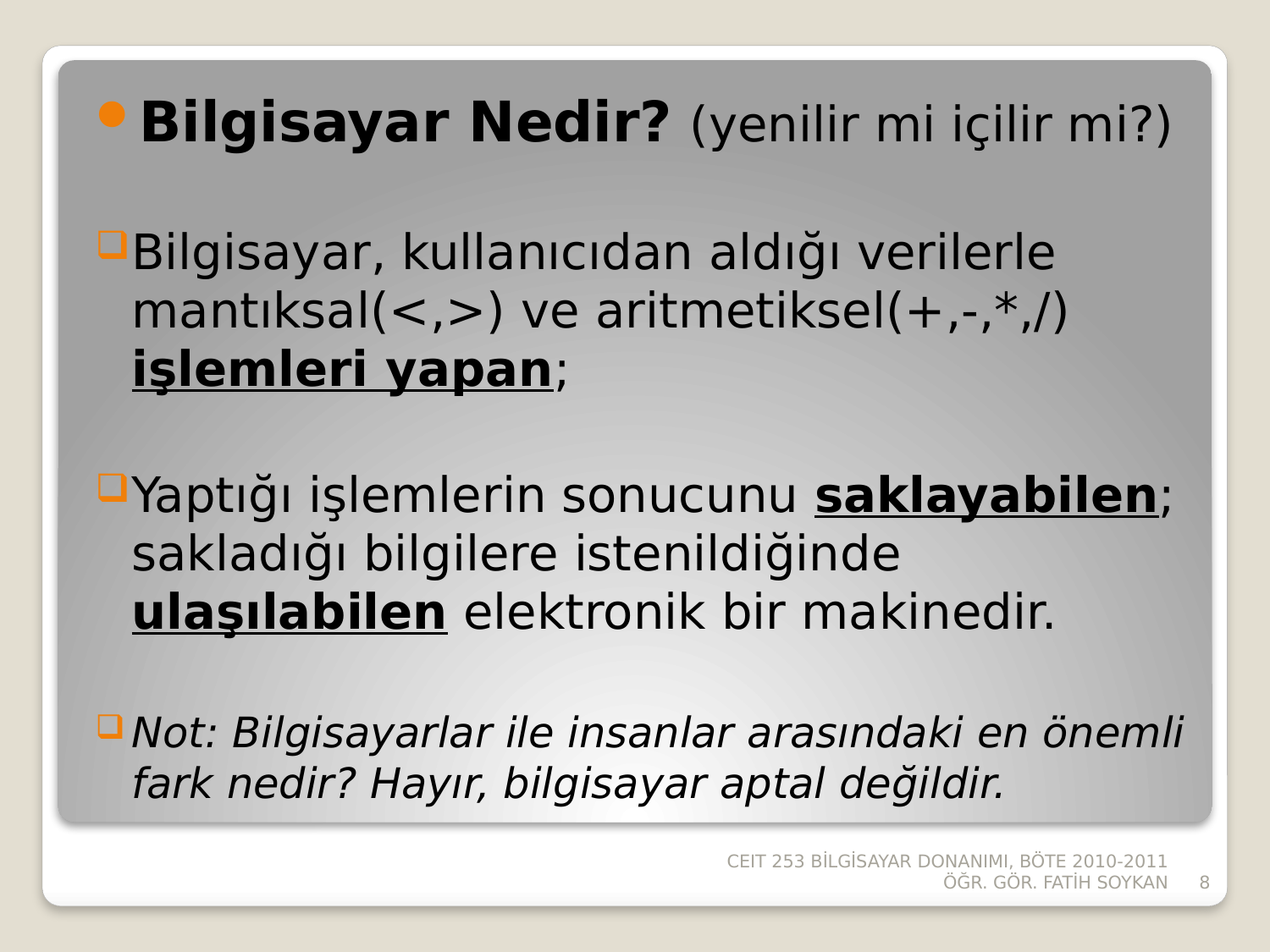

Bilgisayar Nedir? (yenilir mi içilir mi?)

Bilgisayar, kullanıcıdan aldığı verilerle mantıksal(<,>) ve aritmetiksel(+,-,*,/)  işlemleri yapan;

Yaptığı işlemlerin sonucunu saklayabilen; sakladığı bilgilere istenildiğinde ulaşılabilen elektronik bir makinedir.

Not: Bilgisayarlar ile insanlar arasındaki en önemli fark nedir? Hayır, bilgisayar aptal değildir.

CEIT 253 BİLGİSAYAR DONANIMI, BÖTE 2010-2011 ÖĞR. GÖR. FATİH SOYKAN
8